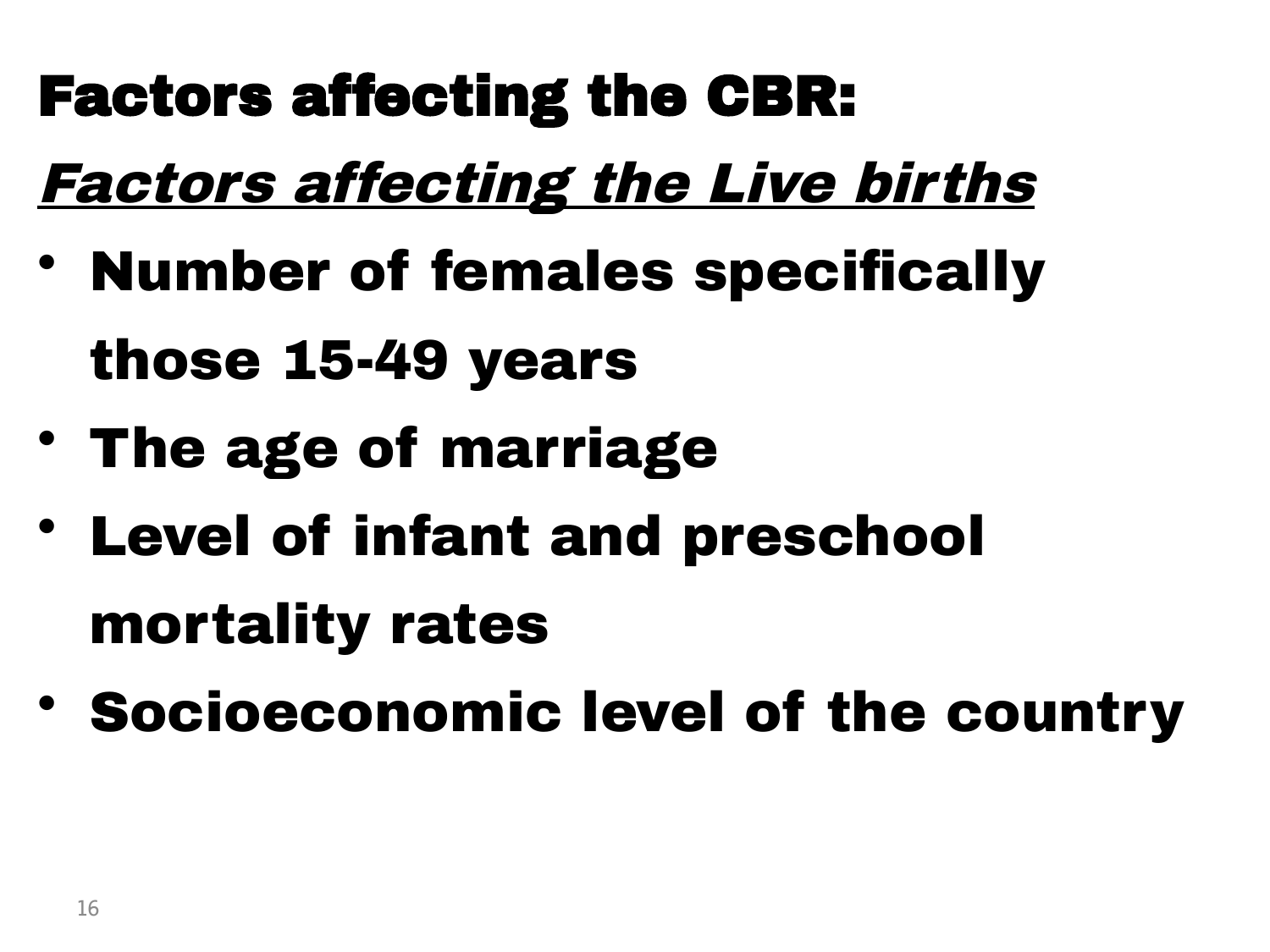

Factors affecting the CBR:
Factors affecting the Live births
Number of females specifically those 15-49 years
The age of marriage
Level of infant and preschool mortality rates
Socioeconomic level of the country

16